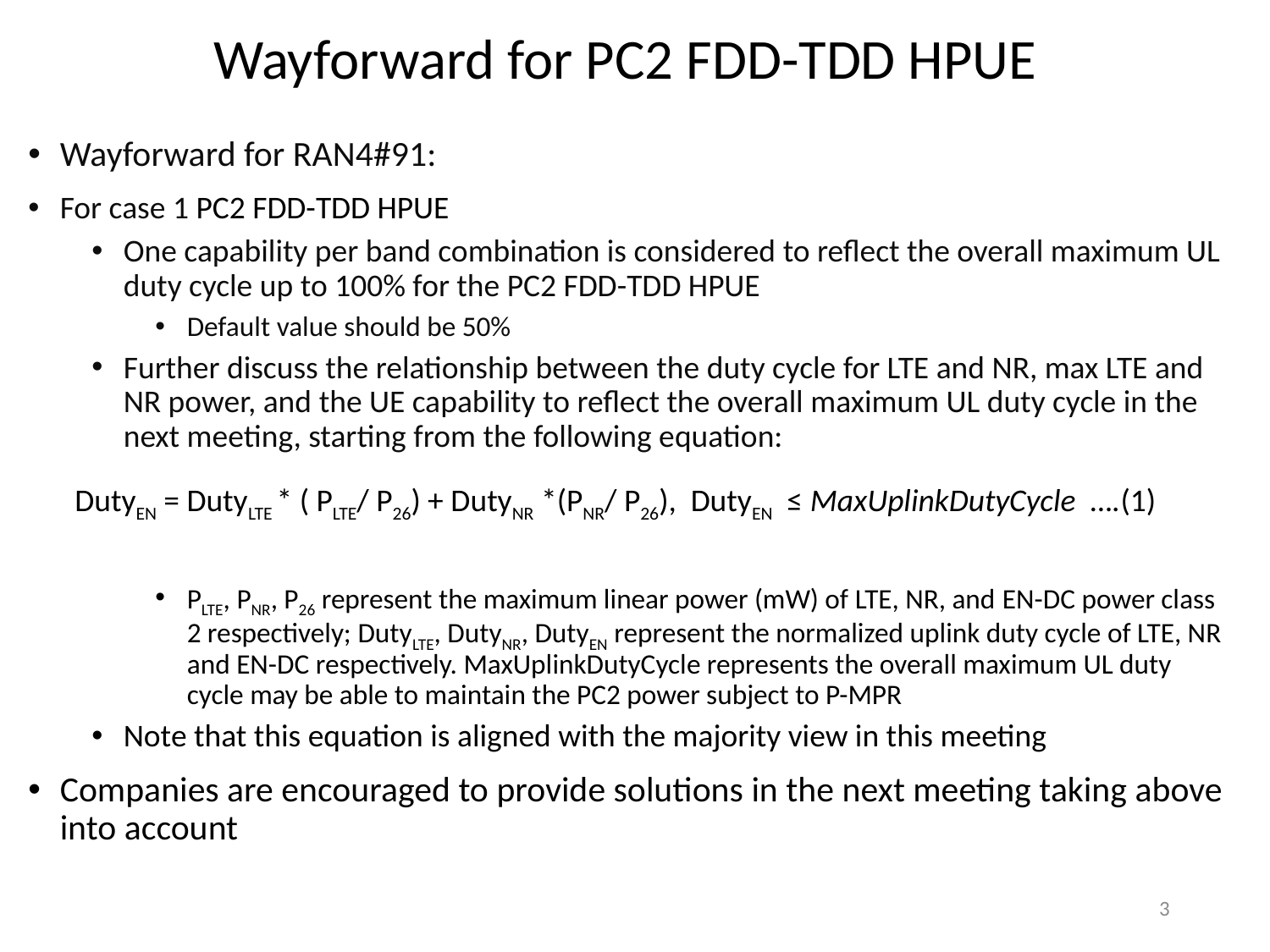

# Wayforward for PC2 FDD-TDD HPUE
Wayforward for RAN4#91:
For case 1 PC2 FDD-TDD HPUE
One capability per band combination is considered to reflect the overall maximum UL duty cycle up to 100% for the PC2 FDD-TDD HPUE
Default value should be 50%
Further discuss the relationship between the duty cycle for LTE and NR, max LTE and NR power, and the UE capability to reflect the overall maximum UL duty cycle in the next meeting, starting from the following equation:

PLTE, PNR, P26 represent the maximum linear power (mW) of LTE, NR, and EN-DC power class 2 respectively; DutyLTE, DutyNR, DutyEN represent the normalized uplink duty cycle of LTE, NR and EN-DC respectively. MaxUplinkDutyCycle represents the overall maximum UL duty cycle may be able to maintain the PC2 power subject to P-MPR
Note that this equation is aligned with the majority view in this meeting
Companies are encouraged to provide solutions in the next meeting taking above into account
DutyEN = DutyLTE * ( PLTE/ P26) + DutyNR *(PNR/ P26),  DutyEN  ≤ MaxUplinkDutyCycle	….(1)
3